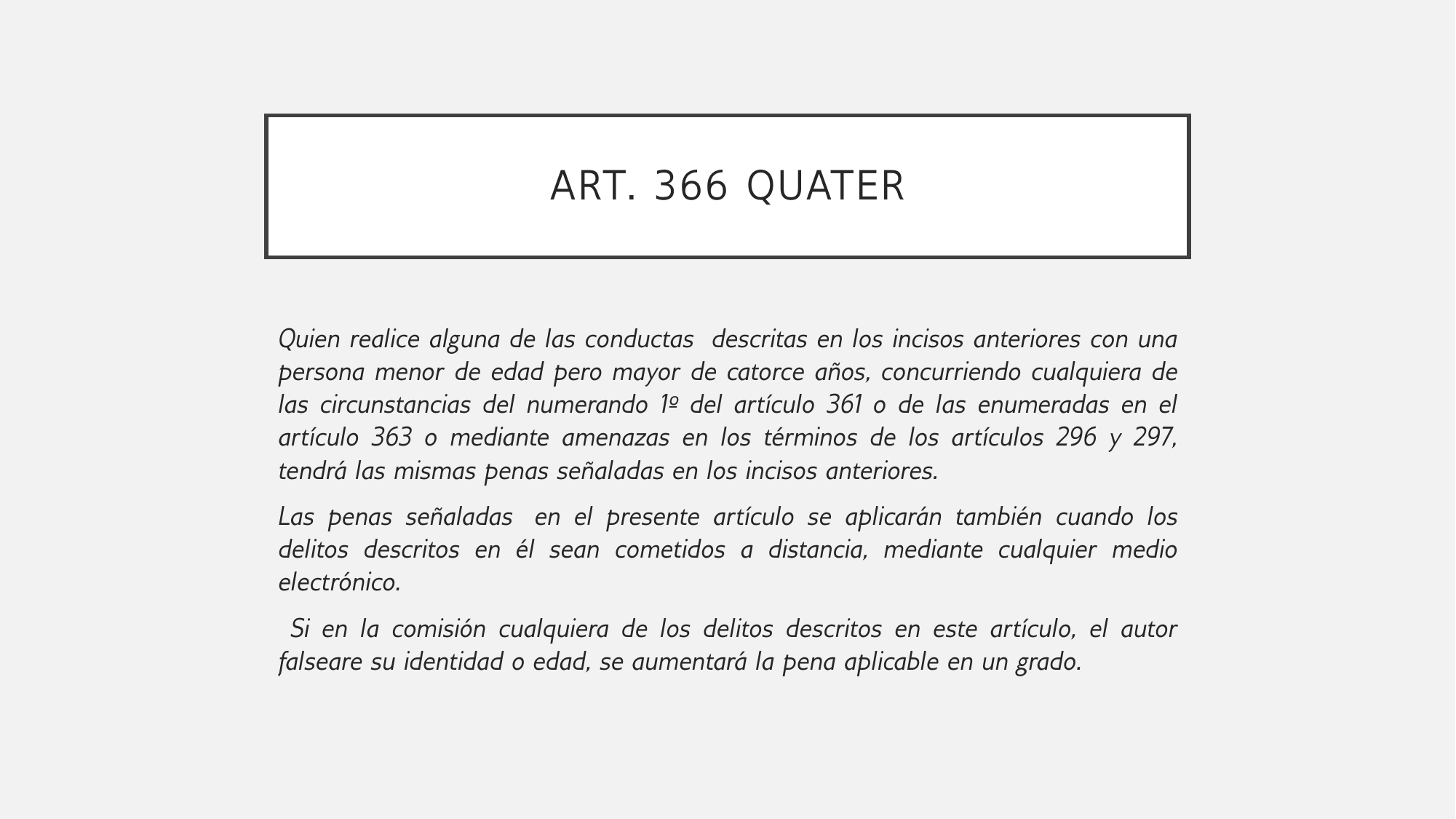

# ART. 366 QUATER
Quien realice alguna de las conductas  descritas en los incisos anteriores con una persona menor de edad pero mayor de catorce años, concurriendo cualquiera de las circunstancias del numerando 1º del artículo 361 o de las enumeradas en el artículo 363 o mediante amenazas en los términos de los artículos 296 y 297, tendrá las mismas penas señaladas en los incisos anteriores.
Las penas señaladas  en el presente artículo se aplicarán también cuando los delitos descritos en él sean cometidos a distancia, mediante cualquier medio electrónico.
 Si en la comisión cualquiera de los delitos descritos en este artículo, el autor falseare su identidad o edad, se aumentará la pena aplicable en un grado.